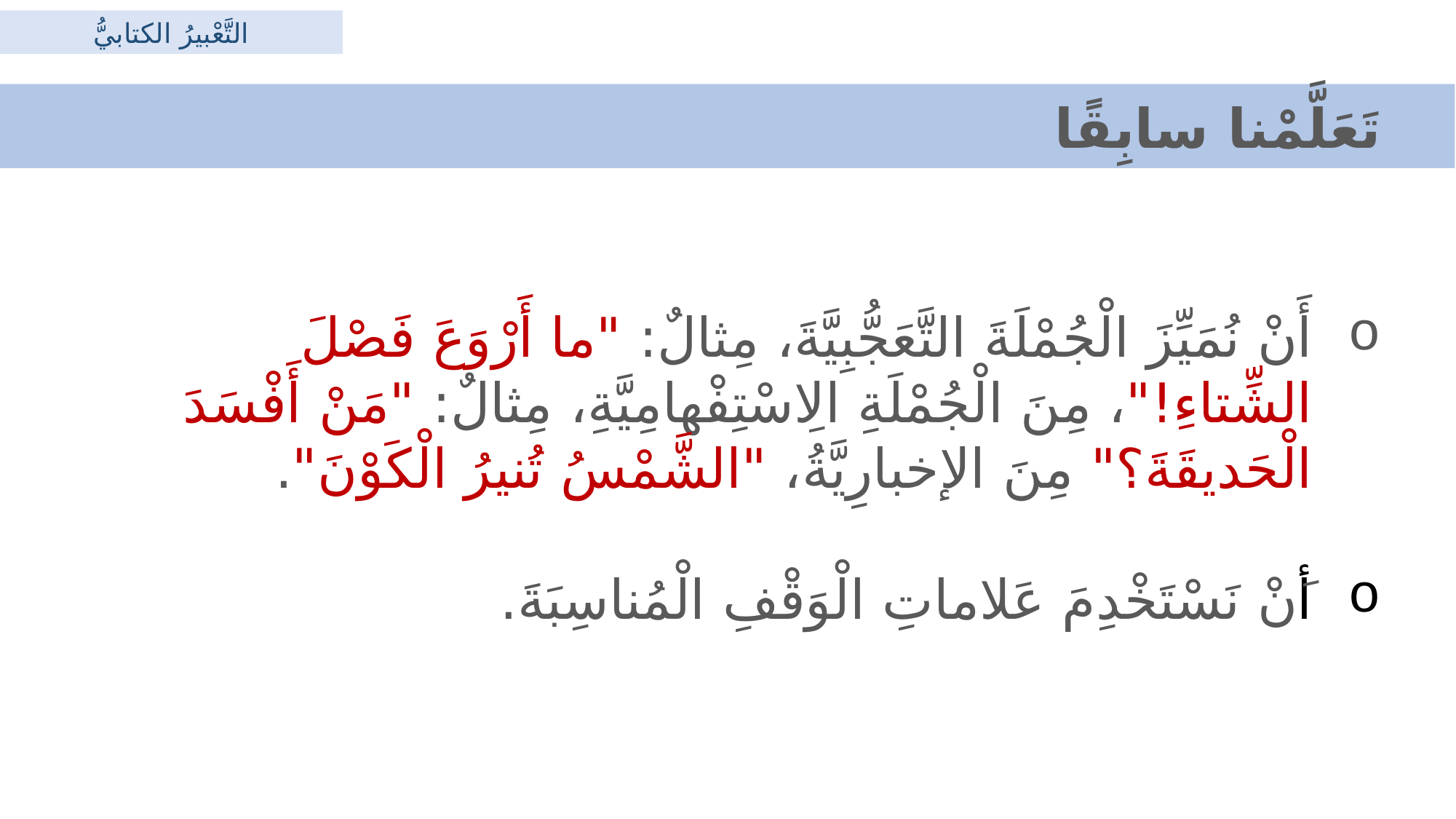

التَّعْبيرُ الكتابيُّ
تَعَلَّمْنا سابِقًا

أَنْ نُمَيِّزَ الْجُمْلَةَ التَّعَجُّبِيَّةَ، مِثالٌ: "ما أَرْوَعَ فَصْلَ الشِّتاءِ!"، مِنَ الْجُمْلَةِ الِاسْتِفْهامِيَّةِ، مِثالٌ: "مَنْ أَفْسَدَ الْحَديقَةَ؟" مِنَ الإخبارِيَّةُ، "الشَّمْسُ تُنيرُ الْكَوْنَ".

أَنْ نَسْتَخْدِمَ عَلاماتِ الْوَقْفِ الْمُناسِبَةَ.